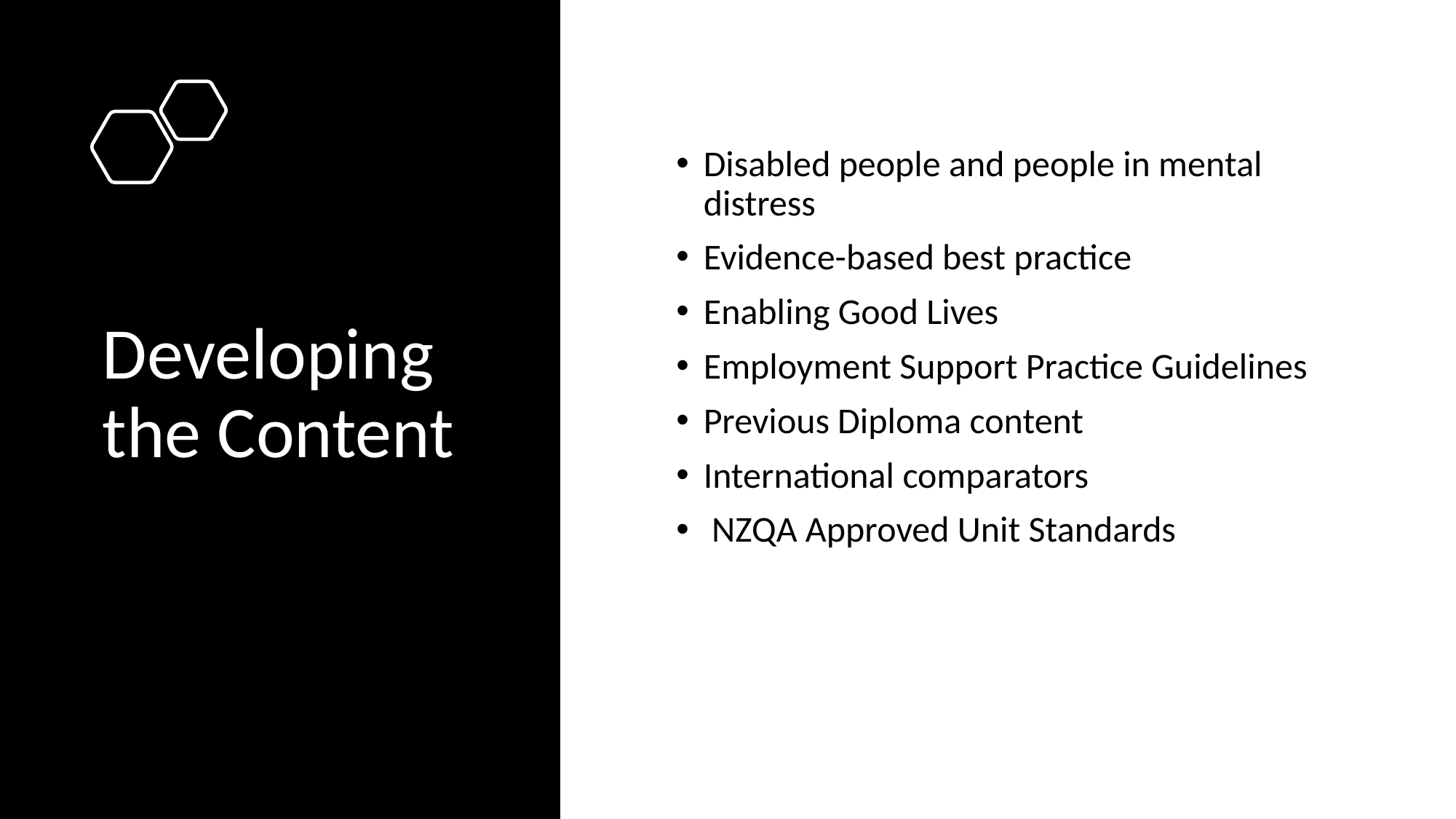

# Developing the Content
Disabled people and people in mental distress
Evidence-based best practice
Enabling Good Lives
Employment Support Practice Guidelines
Previous Diploma content
International comparators
 NZQA Approved Unit Standards